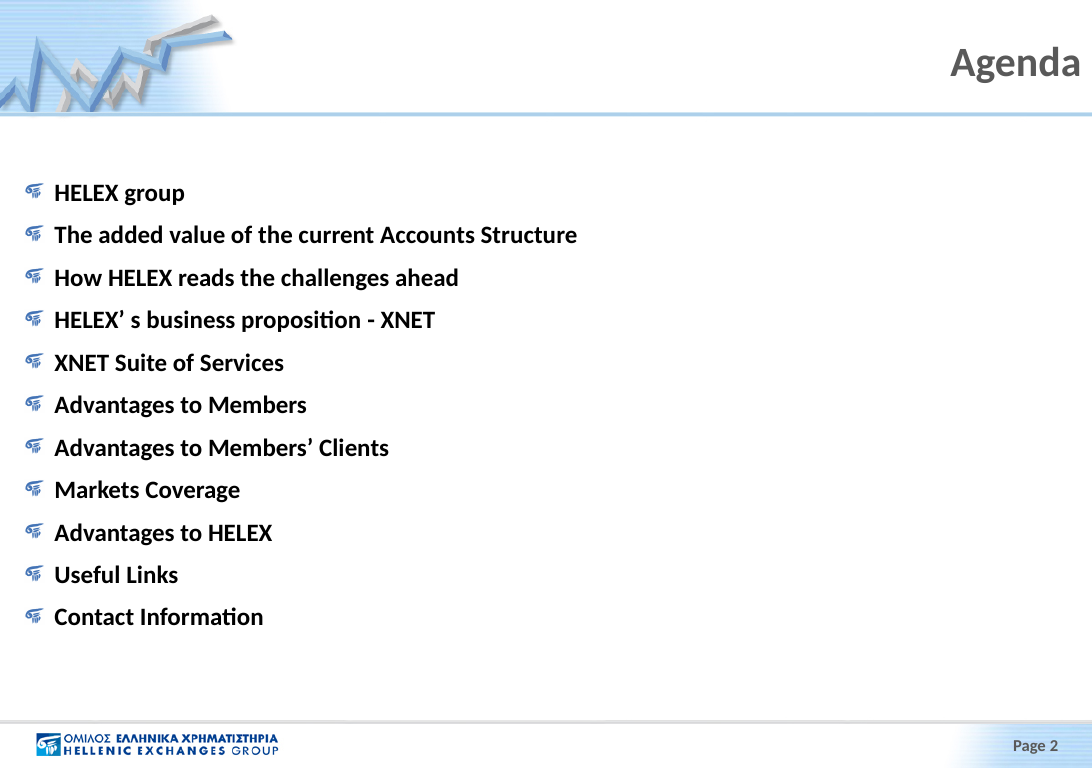

# Agenda
HELEX group
The added value of the current Accounts Structure
How HELEX reads the challenges ahead
HELEX’ s business proposition - XNET
XNET Suite of Services
Advantages to Members
Advantages to Members’ Clients
Markets Coverage
Advantages to HELEX
Useful Links
Contact Information

Page 2